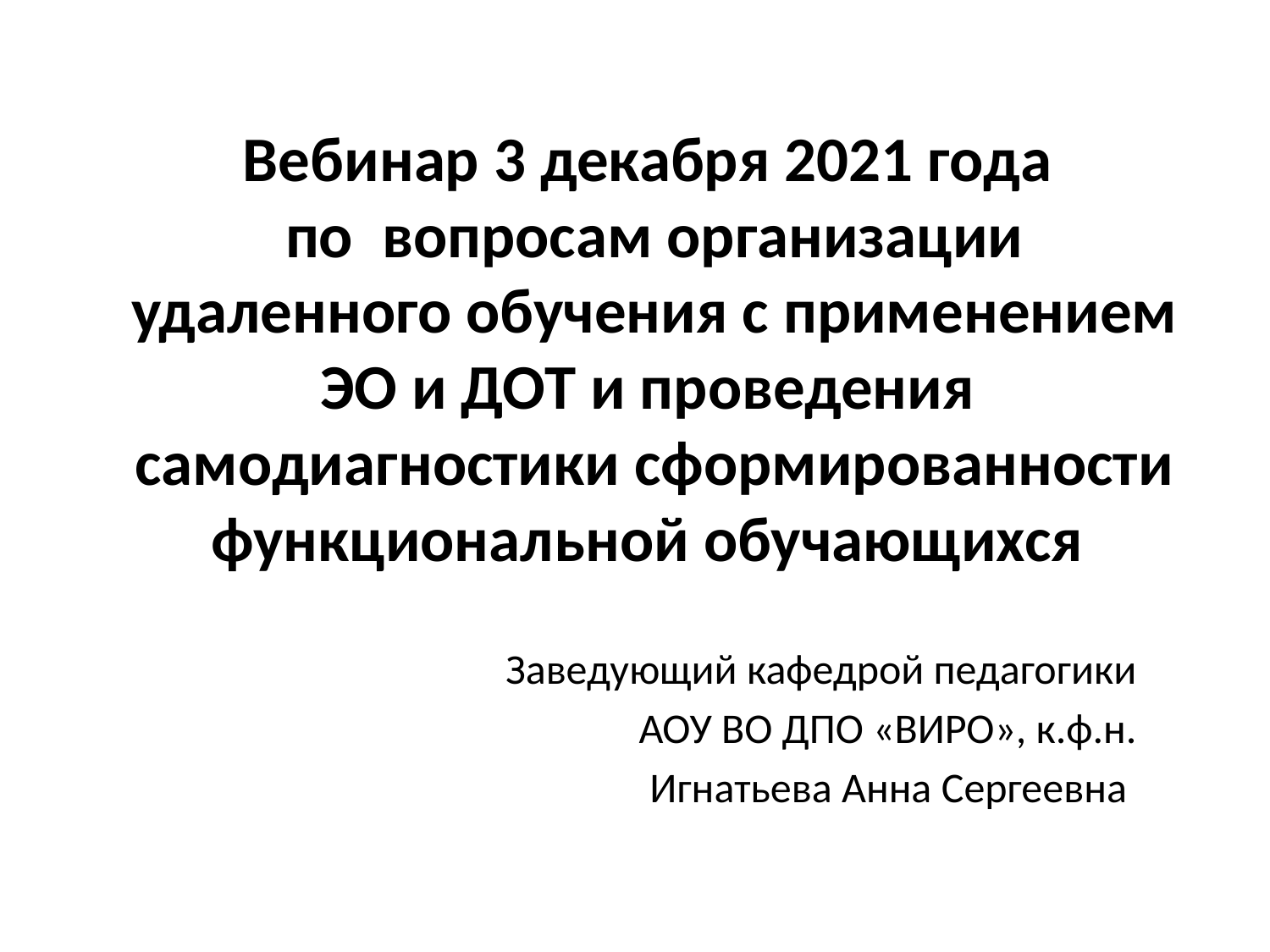

# Вебинар 3 декабря 2021 года по  вопросам организации удаленного обучения с применением ЭО и ДОТ и проведения  самодиагностики сформированности функциональной обучающихся
Заведующий кафедрой педагогики
АОУ ВО ДПО «ВИРО», к.ф.н.
Игнатьева Анна Сергеевна